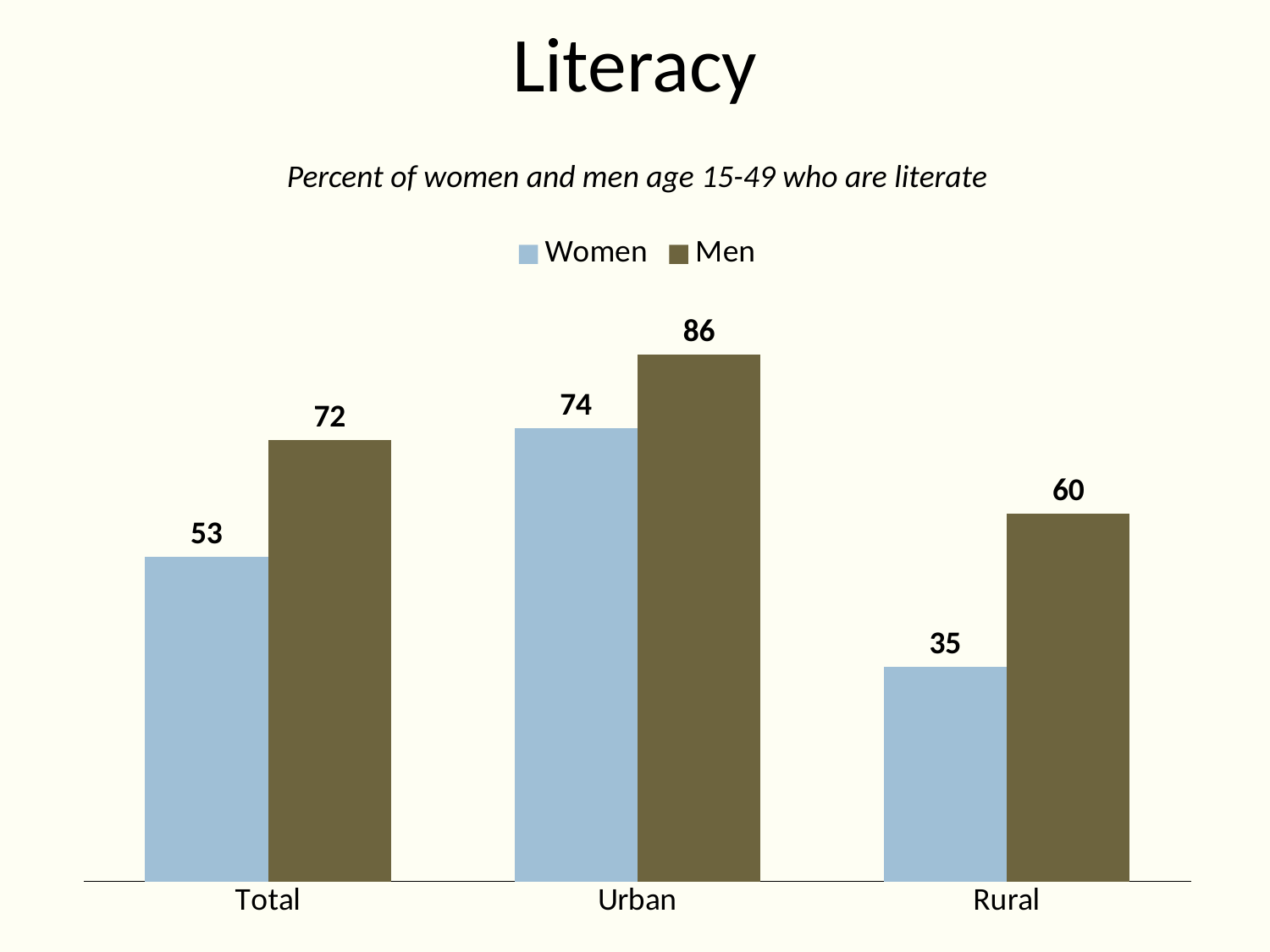

# Literacy
Percent of women and men age 15-49 who are literate

### Chart

| Category | Women | Men |
|---|---|---|
| Total | 53.0 | 72.0 |
| Urban | 74.0 | 86.0 |
| Rural | 35.0 | 60.0 |